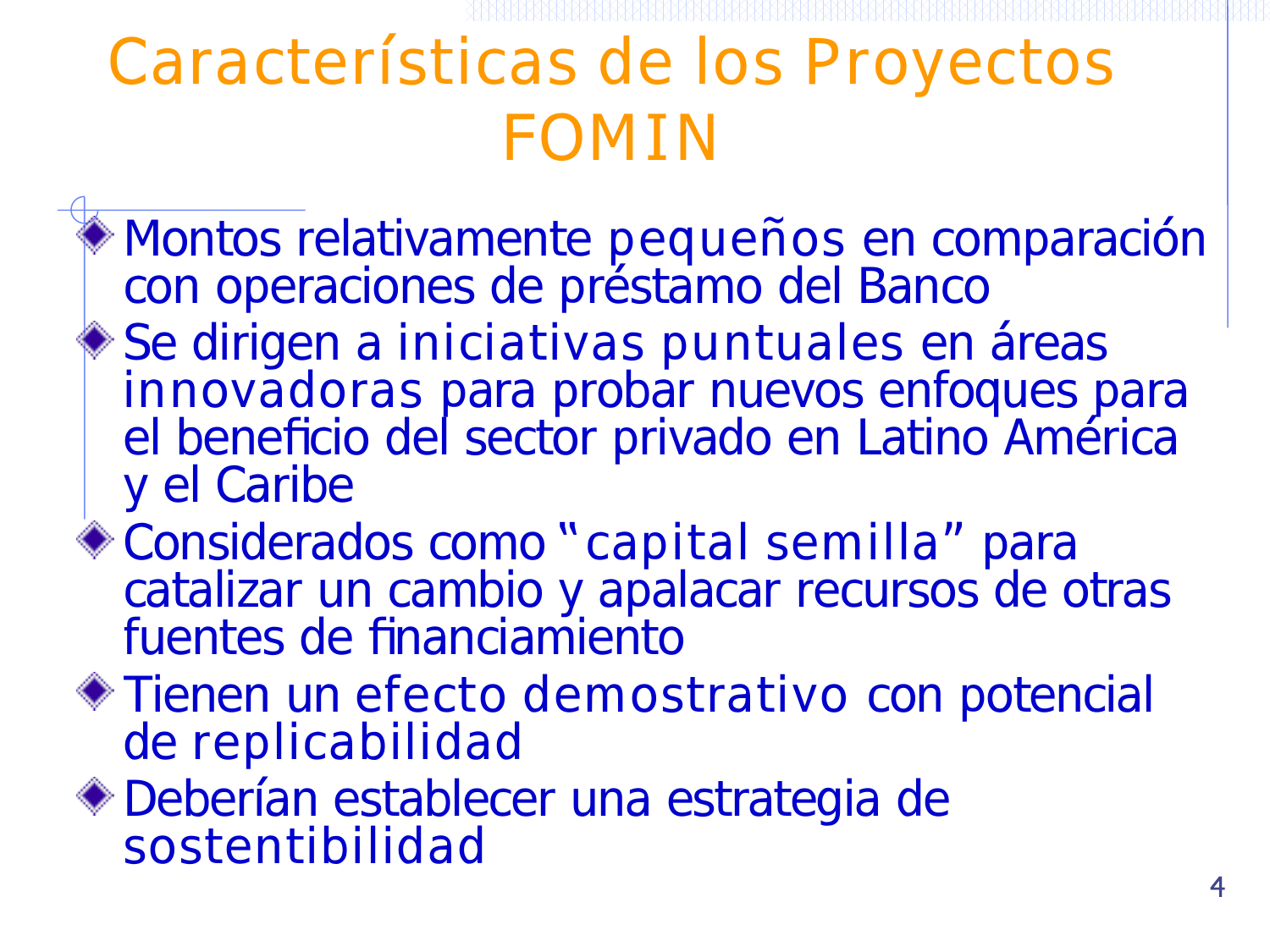

# Características de los Proyectos FOMIN
Montos relativamente pequeños en comparación con operaciones de préstamo del Banco
Se dirigen a iniciativas puntuales en áreas innovadoras para probar nuevos enfoques para el beneficio del sector privado en Latino América y el Caribe
Considerados como “capital semilla” para catalizar un cambio y apalacar recursos de otras fuentes de financiamiento
Tienen un efecto demostrativo con potencial de replicabilidad
Deberían establecer una estrategia de sostentibilidad
4